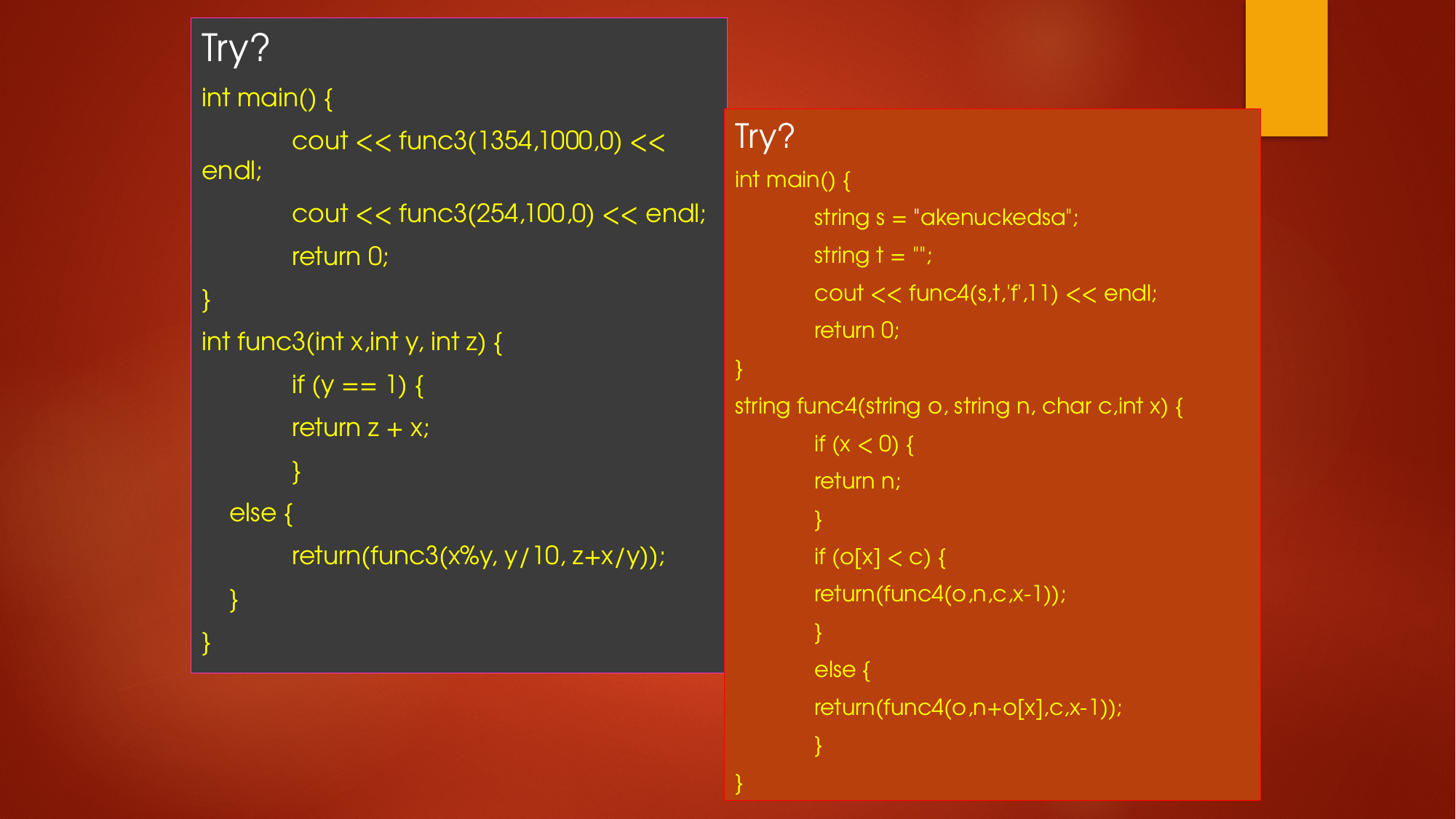

Try?
int main() {
	cout << func3(1354,1000,0) << endl;
	cout << func3(254,100,0) << endl;
	return 0;
}
int func3(int x,int y, int z) {
	if (y == 1) {
        	return z + x;
	}
    else {
        	return(func3(x%y, y/10, z+x/y));
    }
}

Try?
int main() {
	string s = "akenuckedsa";
	string t = "";
	cout << func4(s,t,'f',11) << endl;
	return 0;
}
string func4(string o, string n, char c,int x) {
	if (x < 0) {
		return n;
	}
	if (o[x] < c) {
		return(func4(o,n,c,x-1));
	}
	else {
		return(func4(o,n+o[x],c,x-1));
	}
}